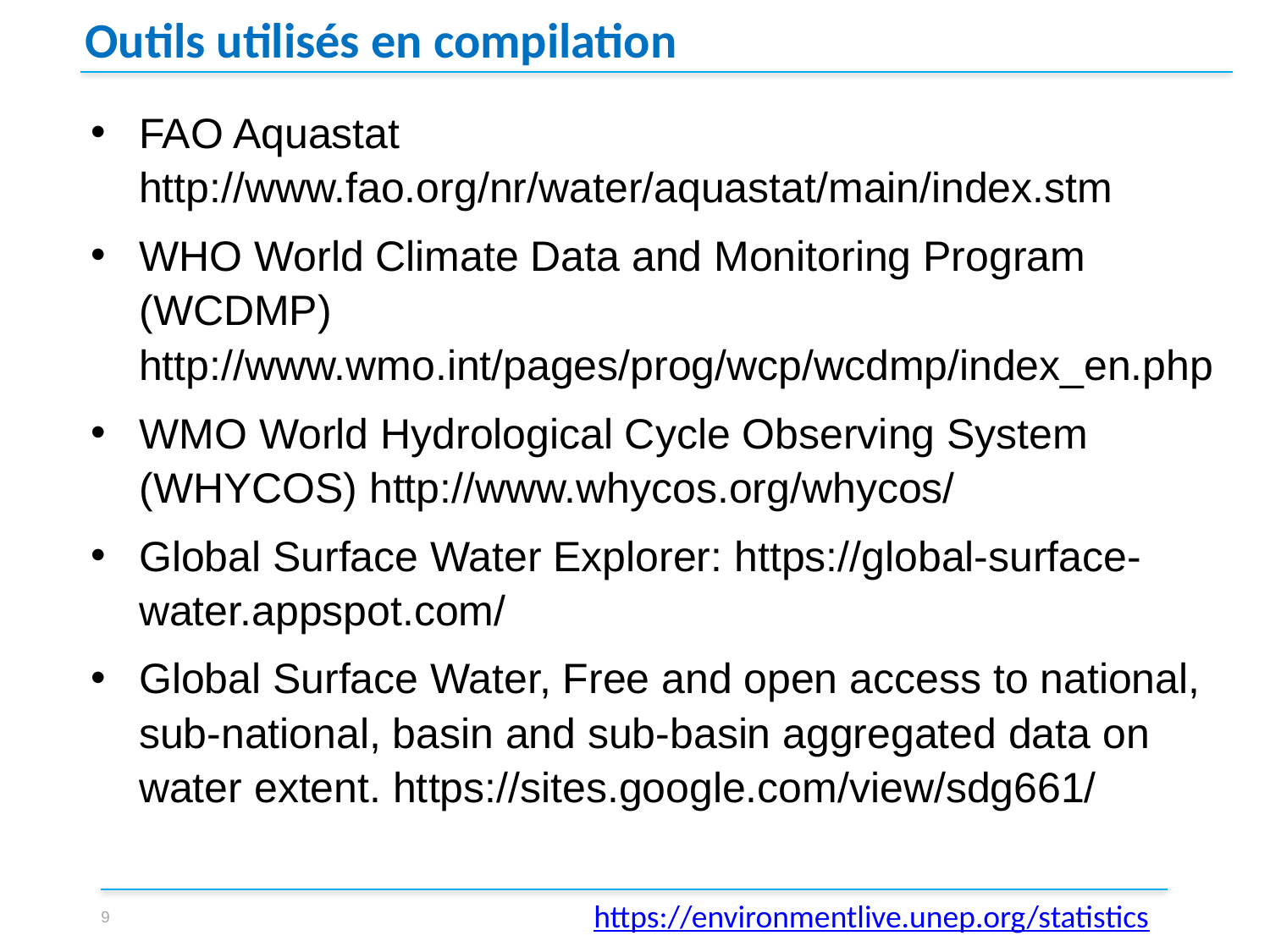

Outils utilisés en compilation
FAO Aquastat http://www.fao.org/nr/water/aquastat/main/index.stm
WHO World Climate Data and Monitoring Program (WCDMP) http://www.wmo.int/pages/prog/wcp/wcdmp/index_en.php
WMO World Hydrological Cycle Observing System (WHYCOS) http://www.whycos.org/whycos/
Global Surface Water Explorer: https://global-surface-water.appspot.com/
Global Surface Water, Free and open access to national, sub-national, basin and sub-basin aggregated data on water extent. https://sites.google.com/view/sdg661/

What is SDMX?
9
https://environmentlive.unep.org/statistics
Cela consiste en: